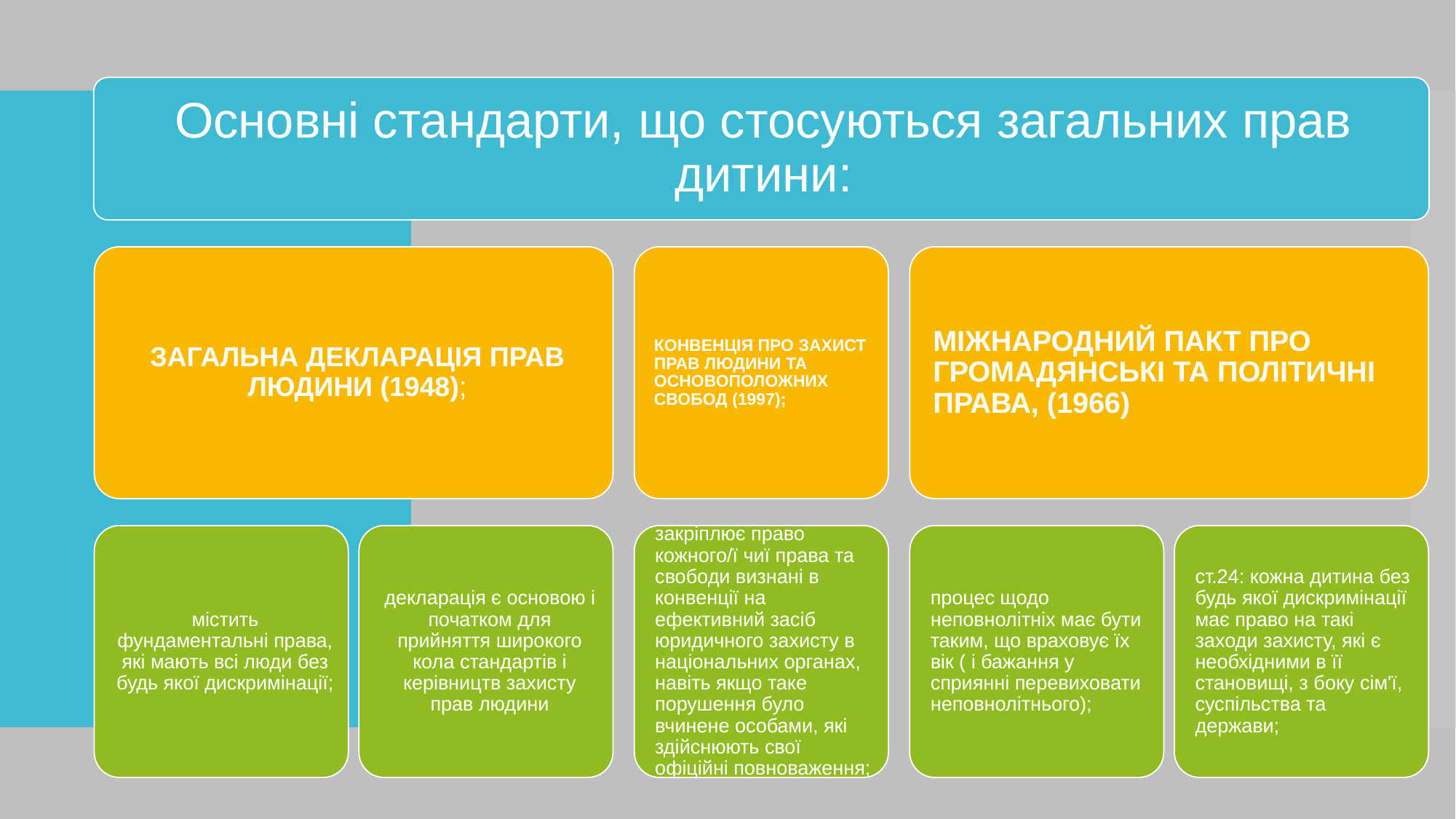

Основні стандарти, що стосуються загальних прав дитини:
ЗАГАЛЬНА ДЕКЛАРАЦІЯ ПРАВ ЛЮДИНИ (1948);
містить фундаментальні права, які мають всі люди без будь якої дискримінації;
декларація є основою і початком для прийняття широкого кола стандартів і керівництв захисту прав людини
КОНВЕНЦІЯ ПРО ЗАХИСТ ПРАВ ЛЮДИНИ ТА ОСНОВОПОЛОЖНИХ СВОБОД (1997);
закріплює право кожного/ї чиї права та свободи визнані в конвенції на ефективний засіб юридичного захисту в національних органах, навіть якщо таке порушення було вчинене особами, які здійснюють свої офіційні повноваження;
МІЖНАРОДНИЙ ПАКТ ПРО ГРОМАДЯНСЬКІ ТА ПОЛІТИЧНІ ПРАВА, (1966)
процес щодо неповнолітніх має бути таким, що враховує їх вік ( і бажання у сприянні перевиховати неповнолітнього);
ст.24: кожна дитина без будь якої дискримінації має право на такі заходи захисту, які є необхідними в її становищі, з боку сім'ї, суспільства та держави;